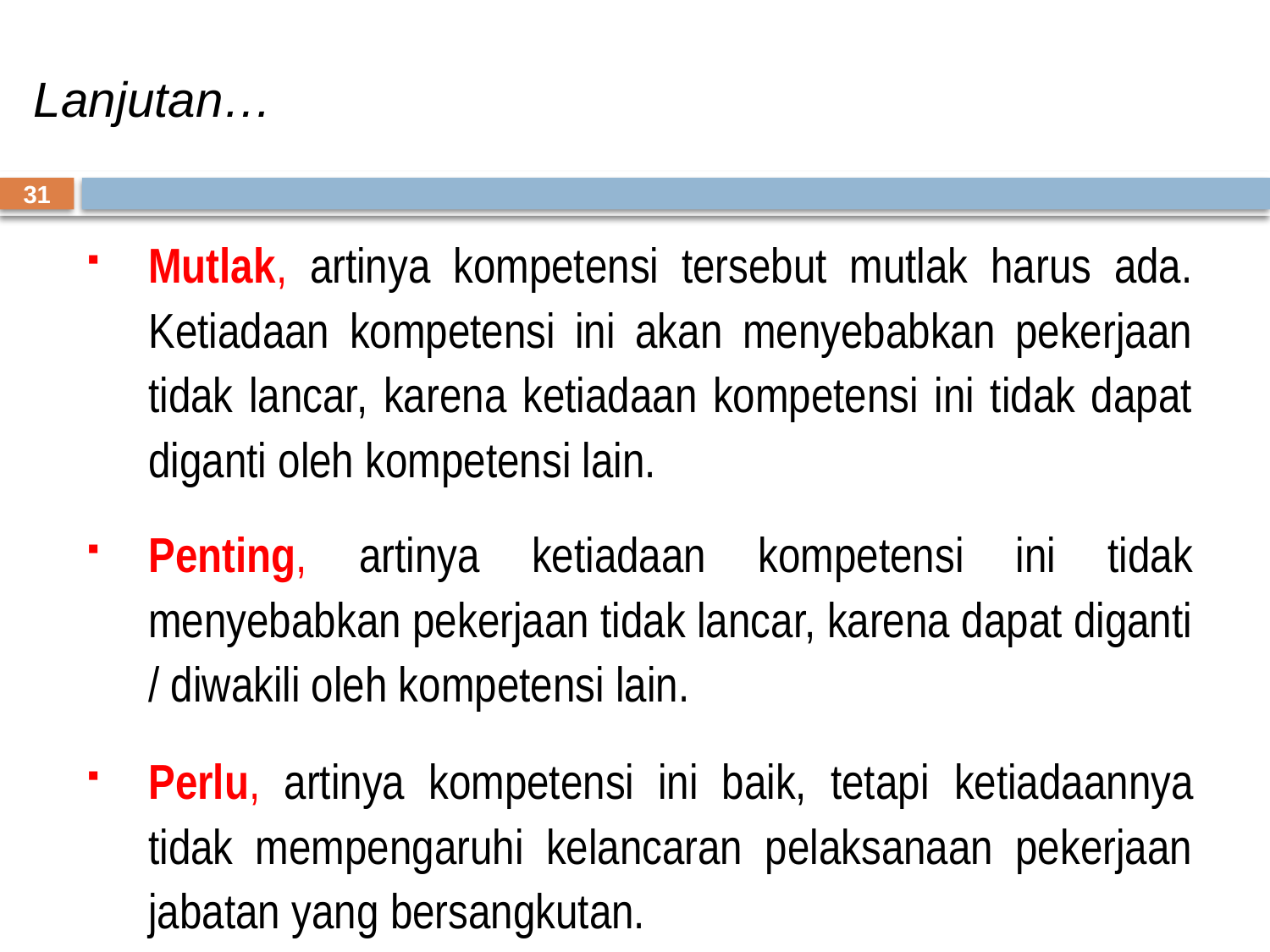

# Lanjutan…
31
Mutlak, artinya kompetensi tersebut mutlak harus ada. Ketiadaan kompetensi ini akan menyebabkan pekerjaan tidak lancar, karena ketiadaan kompetensi ini tidak dapat diganti oleh kompetensi lain.

Penting, artinya ketiadaan kompetensi ini tidak menyebabkan pekerjaan tidak lancar, karena dapat diganti / diwakili oleh kompetensi lain.

Perlu, artinya kompetensi ini baik, tetapi ketiadaannya tidak mempengaruhi kelancaran pelaksanaan pekerjaan jabatan yang bersangkutan.